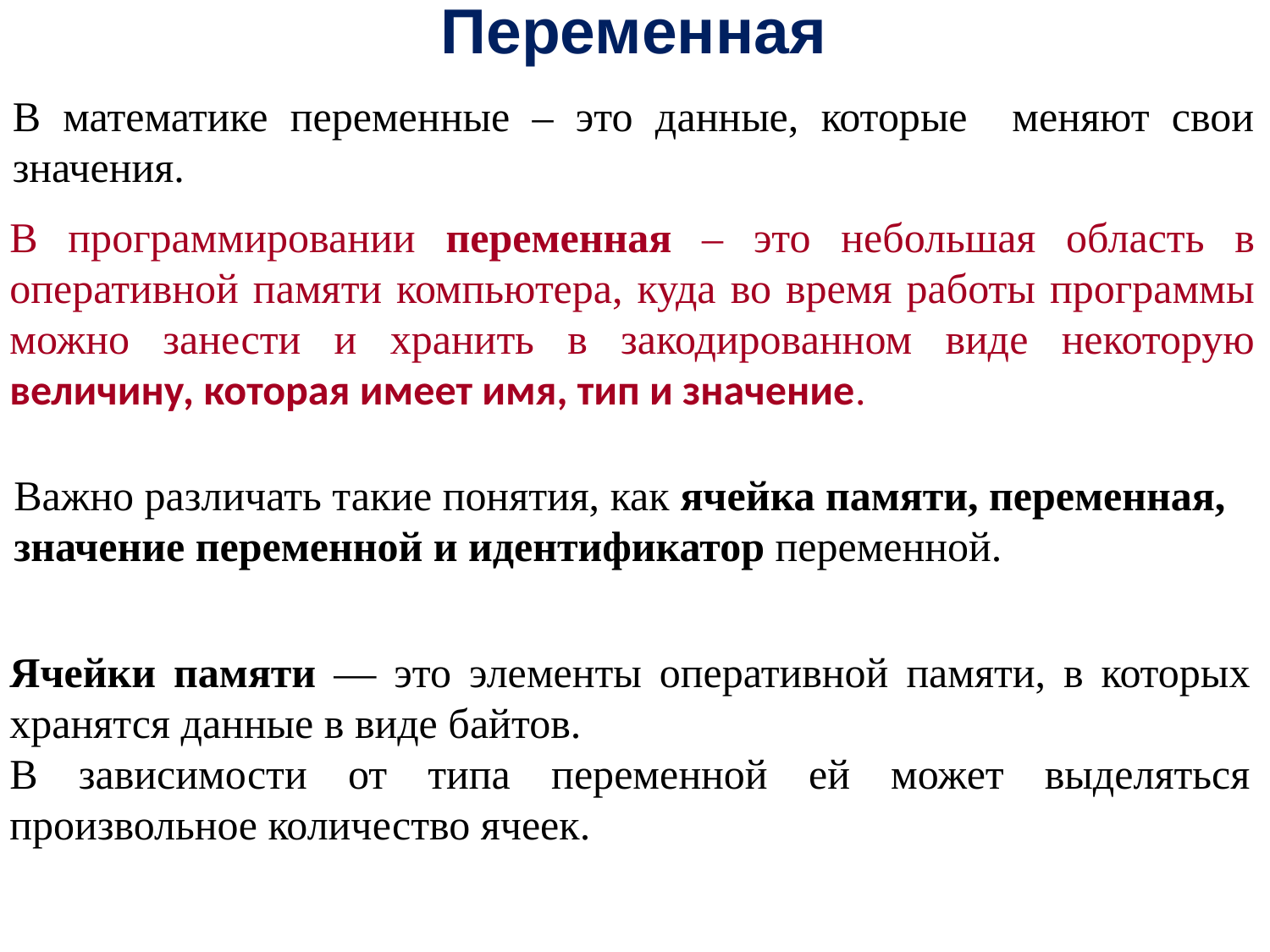

Переменная
В математике переменные – это данные, которые  меняют свои значения.
В программировании переменная – это небольшая область в оперативной памяти компьютера, куда во время работы программы можно занести и хранить в закодированном виде некоторую величину, которая имеет имя, тип и значение.
Важно различать такие понятия, как ячейка памяти, переменная, значение переменной и идентификатор переменной.
Ячейки памяти — это элементы оперативной памяти, в которых хранятся данные в виде байтов.
В зависимости от типа переменной ей может выделяться произвольное количество ячеек.